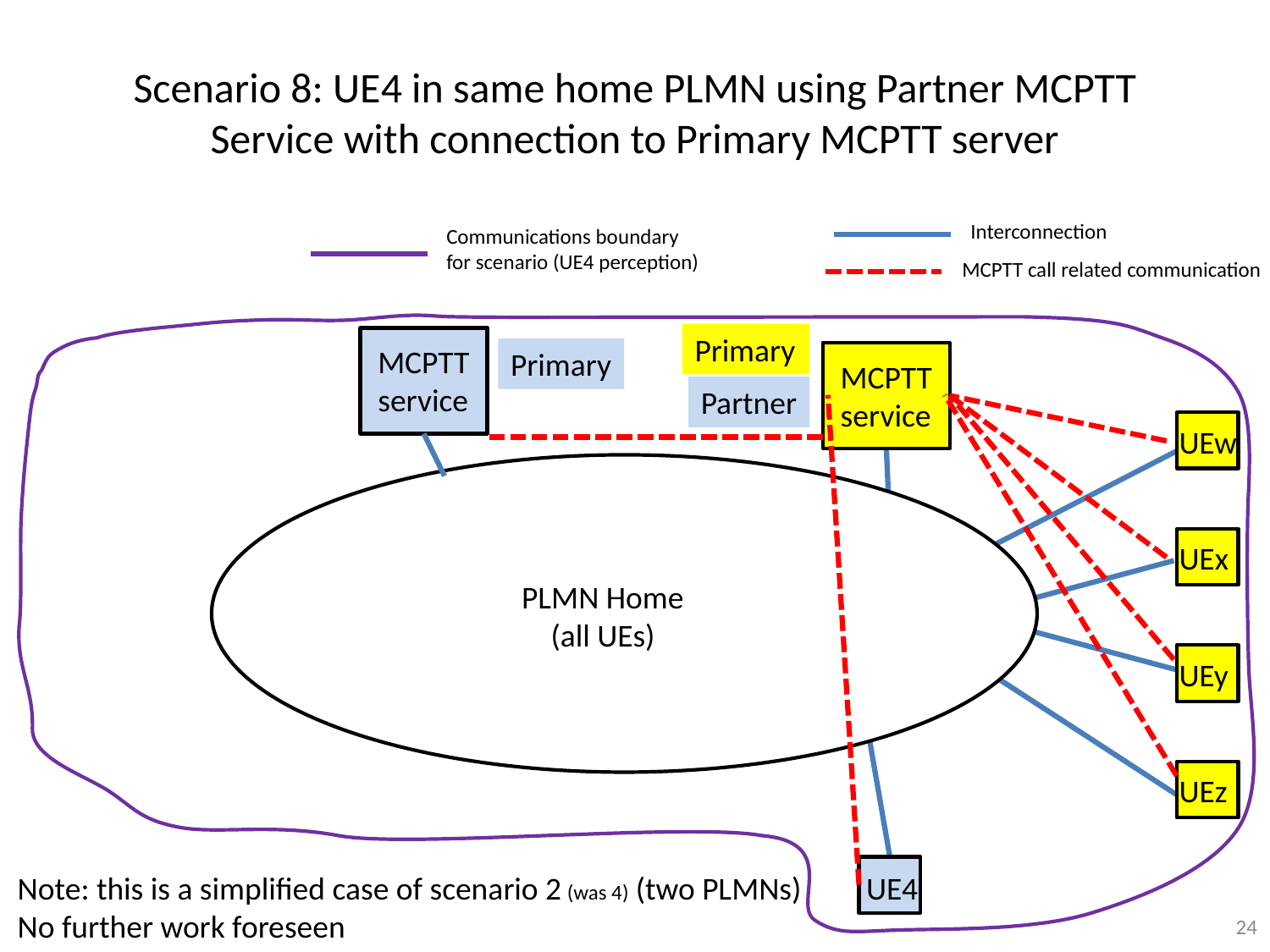

# Scenario 8: UE4 in same home PLMN using Partner MCPTT Service with connection to Primary MCPTT server
Interconnection
Communications boundary for scenario (UE4 perception)
MCPTT call related communication

Primary

MCPTT
service
Primary

MCPTT
service
Partner

UEw

UEx
PLMN Home
(all UEs)

UEy

UEz

UE4
Note: this is a simplified case of scenario 2 (was 4) (two PLMNs)
No further work foreseen
24